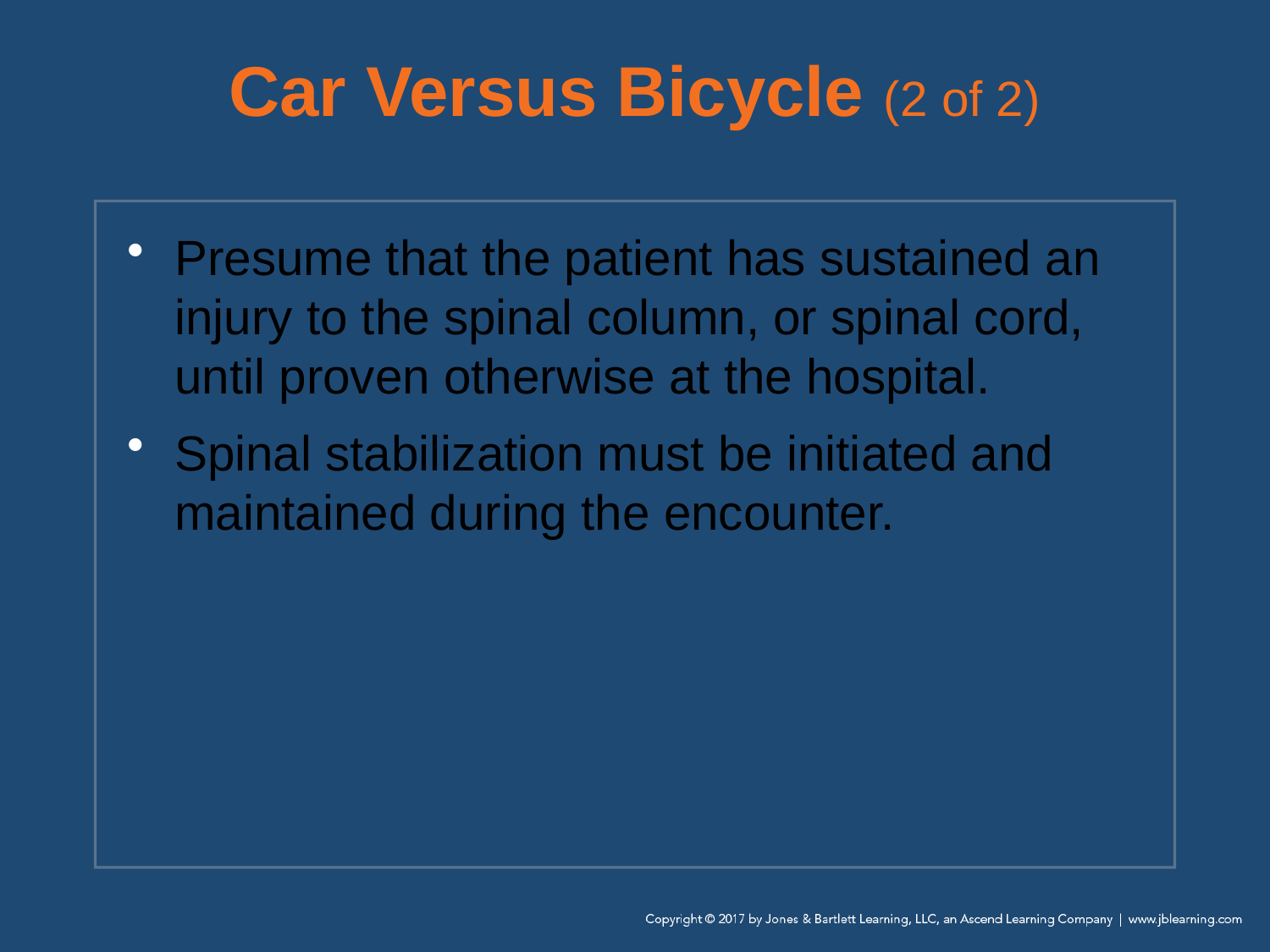

# Car Versus Bicycle (2 of 2)
Presume that the patient has sustained an injury to the spinal column, or spinal cord, until proven otherwise at the hospital.
Spinal stabilization must be initiated and maintained during the encounter.